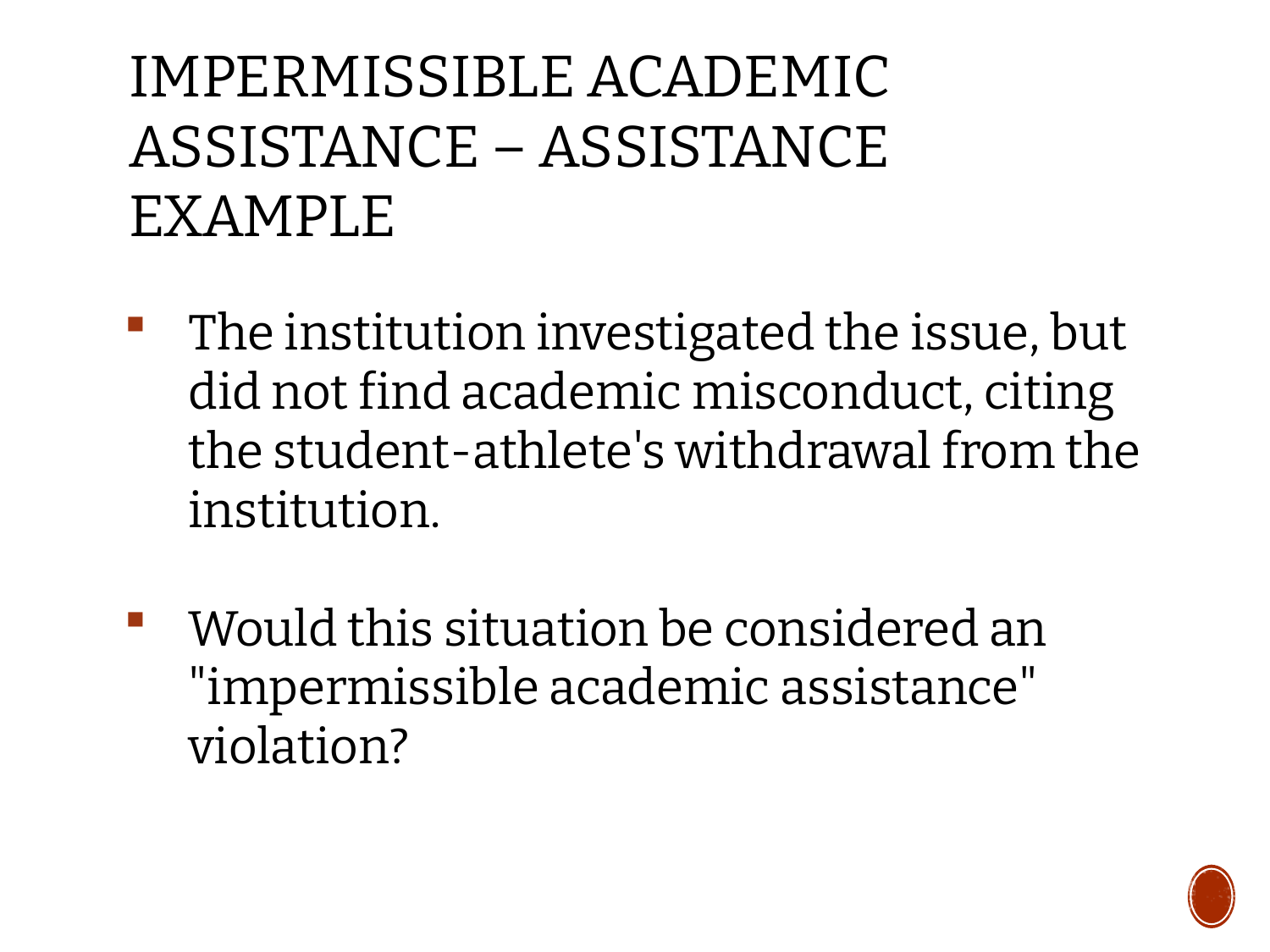

# Impermissible Academic Assistance – Assistance Example
The institution investigated the issue, but did not find academic misconduct, citing the student-athlete's withdrawal from the institution.

Would this situation be considered an "impermissible academic assistance" violation?